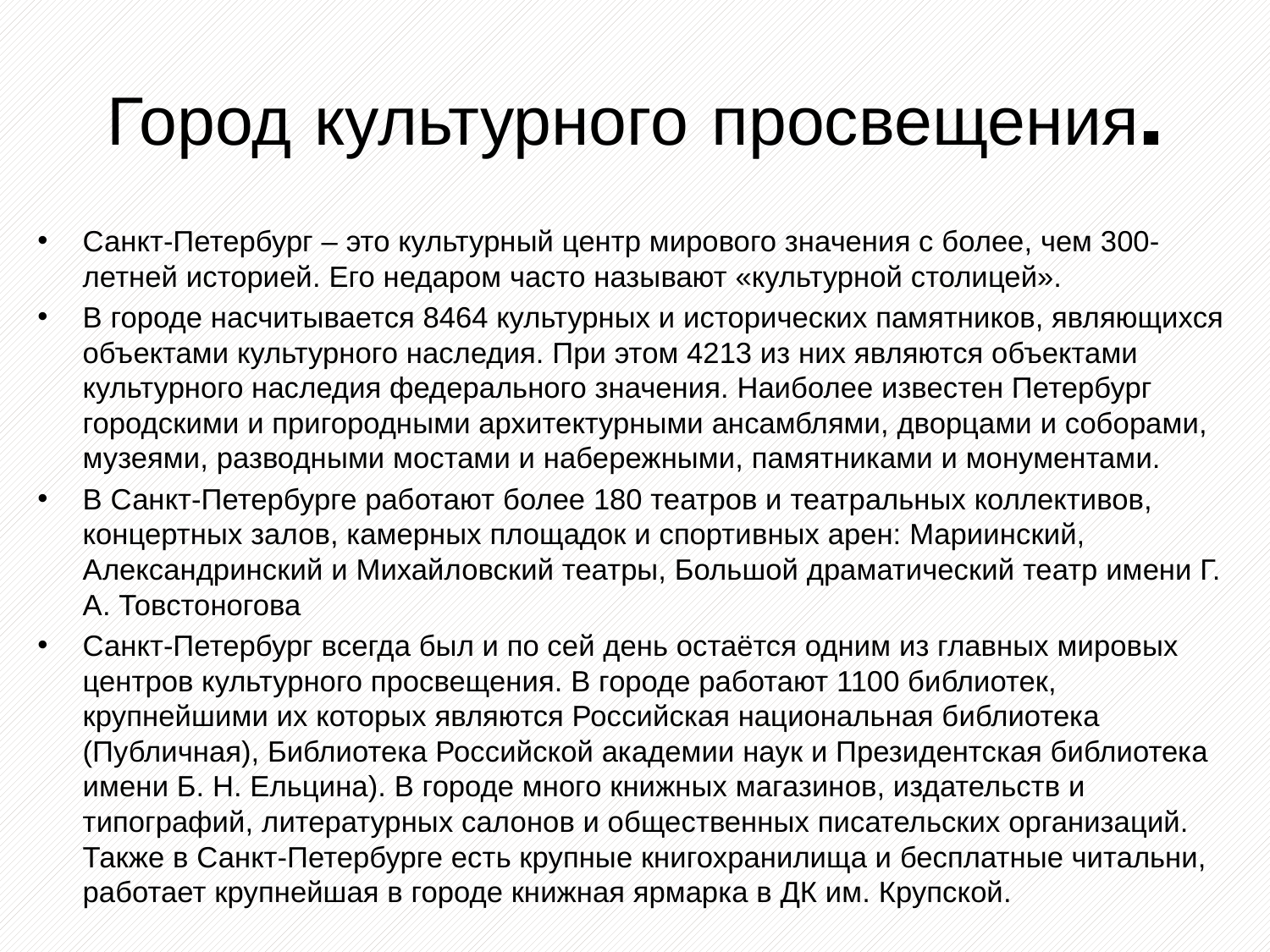

# Город культурного просвещения.
Санкт‑Петербург – это культурный центр мирового значения с более, чем 300-летней историей. Его недаром часто называют «культурной столицей».
В городе насчитывается 8464 культурных и исторических памятников, являющихся объектами культурного наследия. При этом 4213 из них являются объектами культурного наследия федерального значения. Наиболее известен Петербург городскими и пригородными архитектурными ансамблями, дворцами и соборами, музеями, разводными мостами и набережными, памятниками и монументами.
В Санкт‑Петербурге работают более 180 театров и театральных коллективов, концертных залов, камерных площадок и спортивных арен: Мариинский, Александринский и Михайловский театры, Большой драматический театр имени Г. А. Товстоногова
Санкт‑Петербург всегда был и по сей день остаётся одним из главных мировых центров культурного просвещения. В городе работают 1100 библиотек, крупнейшими их которых являются Российская национальная библиотека (Публичная), Библиотека Российской академии наук и Президентская библиотека имени Б. Н. Ельцина). В городе много книжных магазинов, издательств и типографий, литературных салонов и общественных писательских организаций. Также в Санкт‑Петербурге есть крупные книгохранилища и бесплатные читальни, работает крупнейшая в городе книжная ярмарка в ДК им. Крупской.